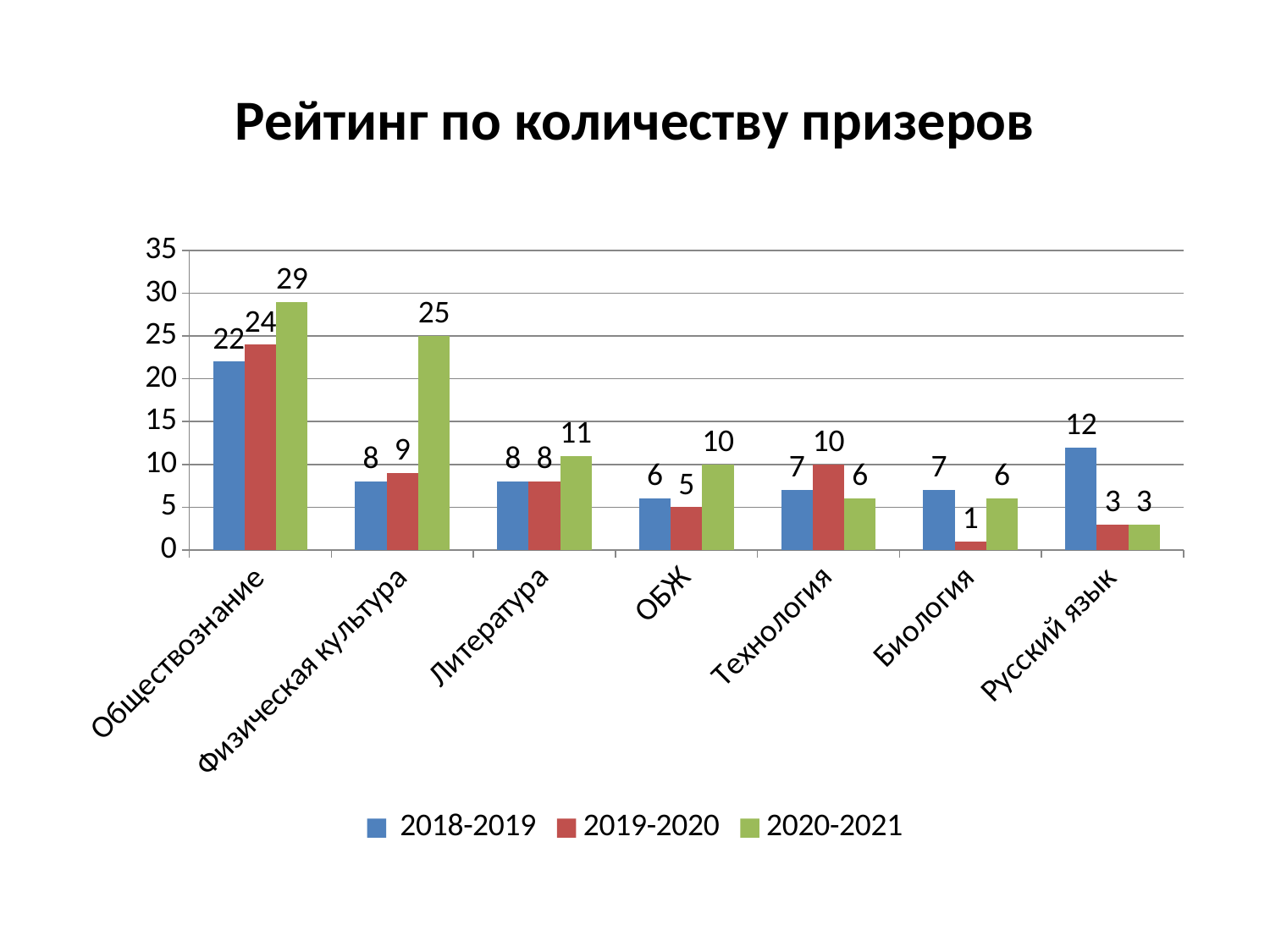

# Рейтинг по количеству призеров

### Chart

| Category |  2018-2019 | 2019-2020 | 2020-2021 |
|---|---|---|---|
| Обществознание | 22.0 | 24.0 | 29.0 |
| Физическая культура | 8.0 | 9.0 | 25.0 |
| Литература | 8.0 | 8.0 | 11.0 |
| ОБЖ | 6.0 | 5.0 | 10.0 |
| Технология | 7.0 | 10.0 | 6.0 |
| Биология | 7.0 | 1.0 | 6.0 |
| Русский язык | 12.0 | 3.0 | 3.0 |